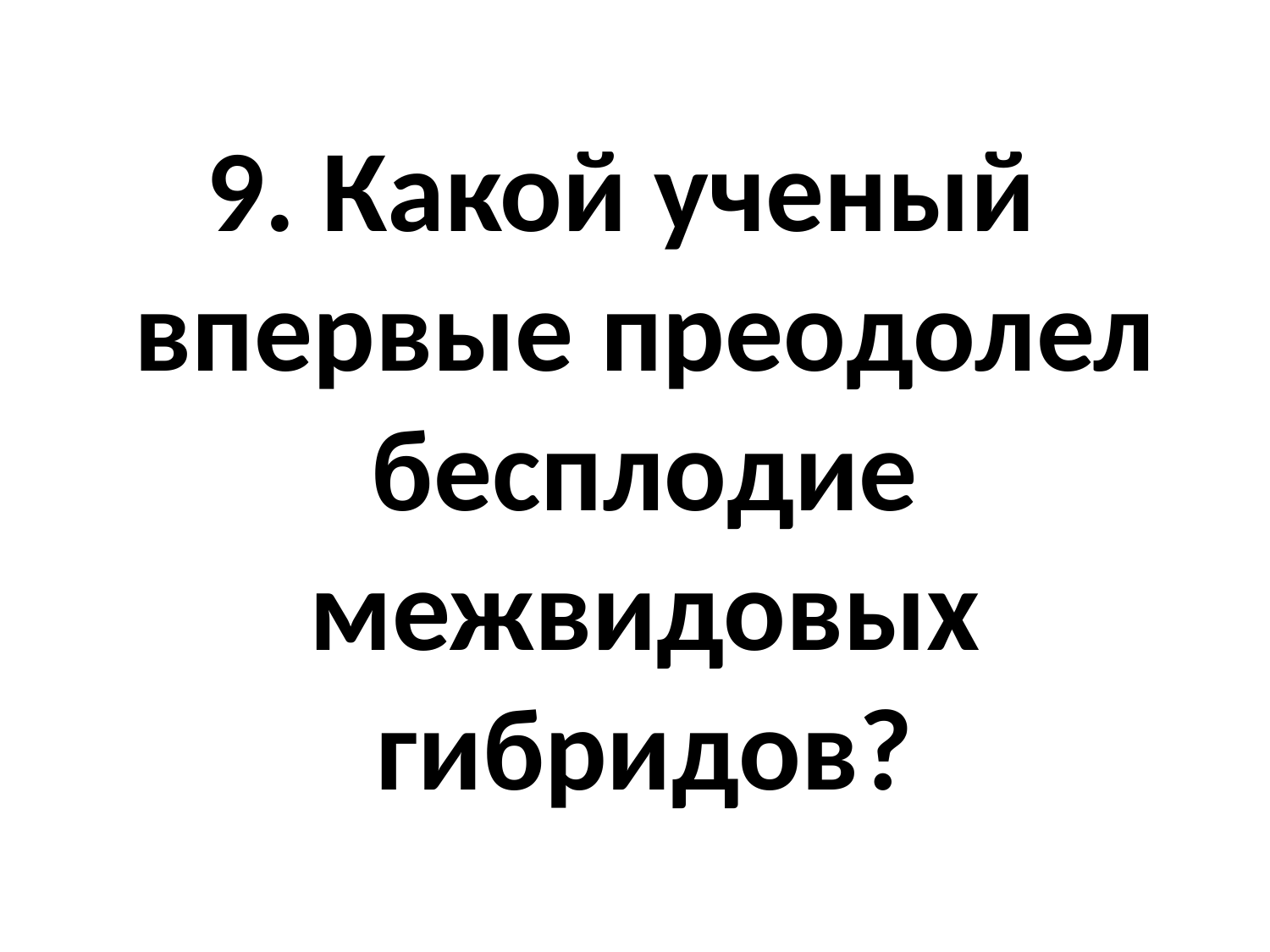

9. Какой ученый впервые преодолел бесплодие межвидовых гибридов?